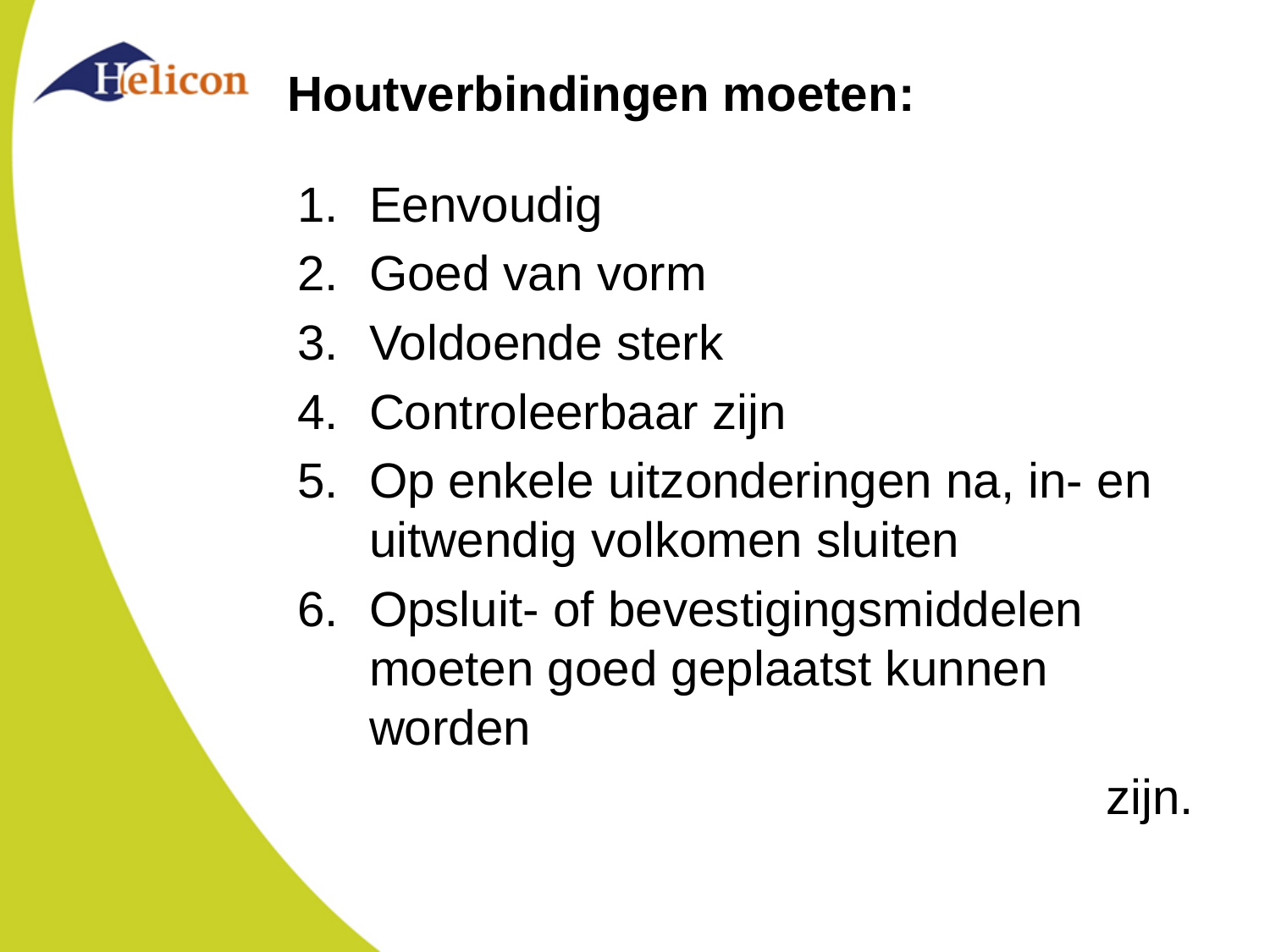

# Houtverbindingen moeten:
Eenvoudig
Goed van vorm
Voldoende sterk
Controleerbaar zijn
Op enkele uitzonderingen na, in- en uitwendig volkomen sluiten
Opsluit- of bevestigingsmiddelen moeten goed geplaatst kunnen worden
zijn.